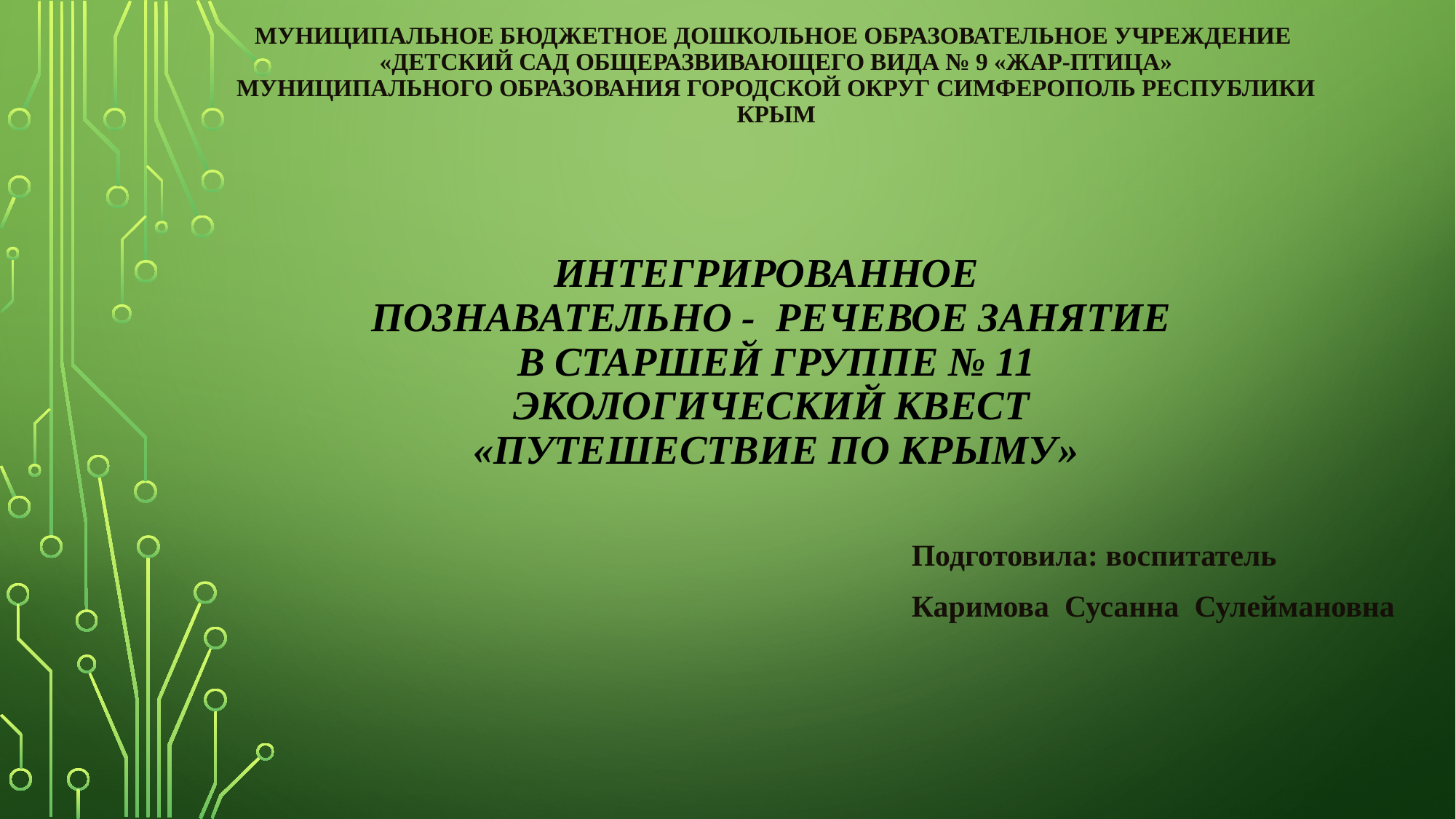

# Муниципальное бюджетное дошкольное образовательное учреждение «Детский сад общеразвивающего вида № 9 «Жар-птица» муниципального образования городской округ Симферополь Республики Крым ИНТЕГРИРОВАННОЕ ПОЗНАВАТЕЛЬНО -  РЕЧЕВОЕ ЗАНЯТИЕ В старшей ГРУППЕ № 11 Экологический квест «Путешествие по крыму»
Подготовила: воспитатель
Каримова  Сусанна  Сулеймановна